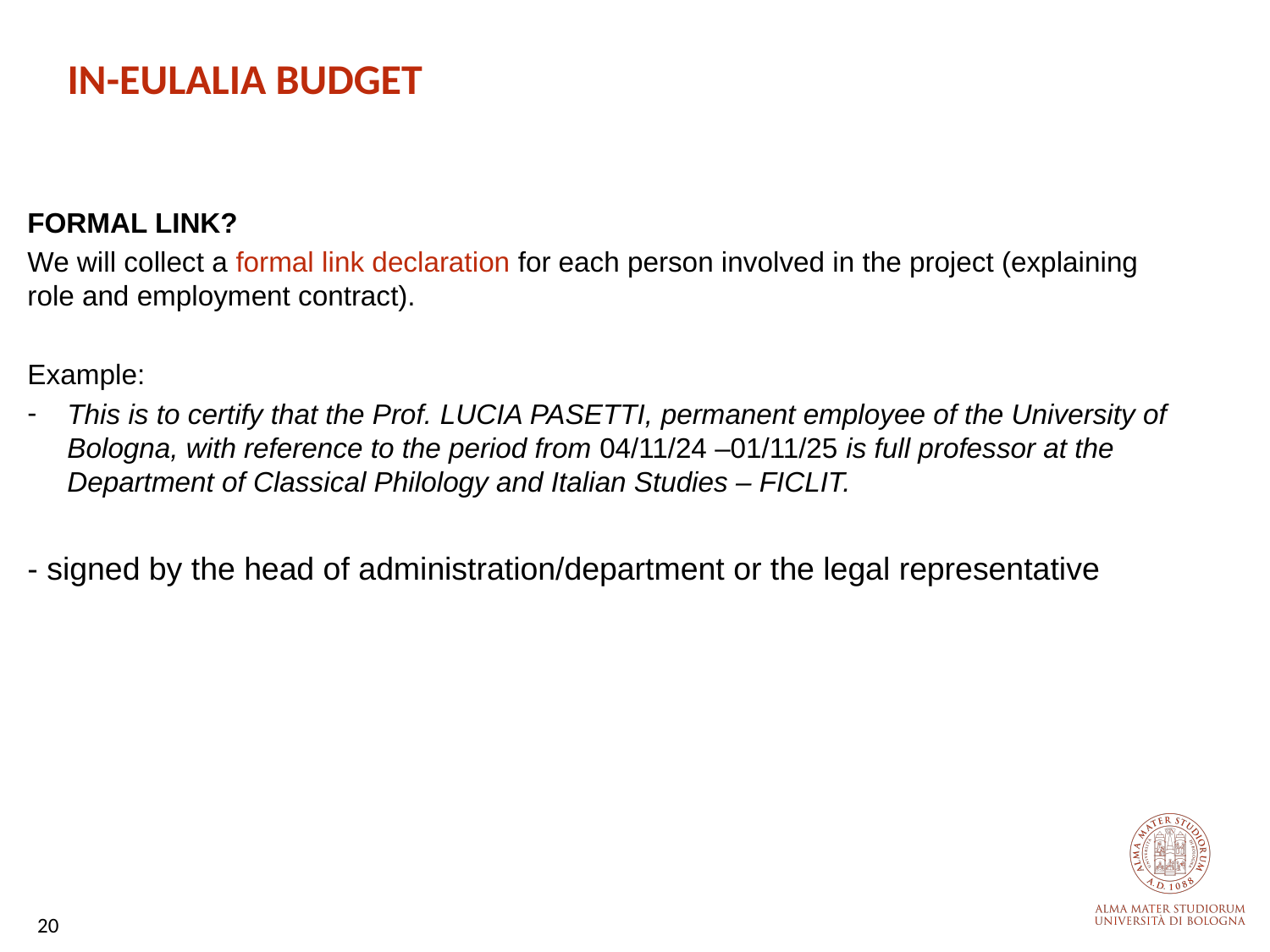

# IN-EULALIA BUDGET

FORMAL LINK?
We will collect a formal link declaration for each person involved in the project (explaining role and employment contract).

Example:
This is to certify that the Prof. LUCIA PASETTI, permanent employee of the University of Bologna, with reference to the period from 04/11/24 –01/11/25 is full professor at the Department of Classical Philology and Italian Studies – FICLIT.

- signed by the head of administration/department or the legal representative